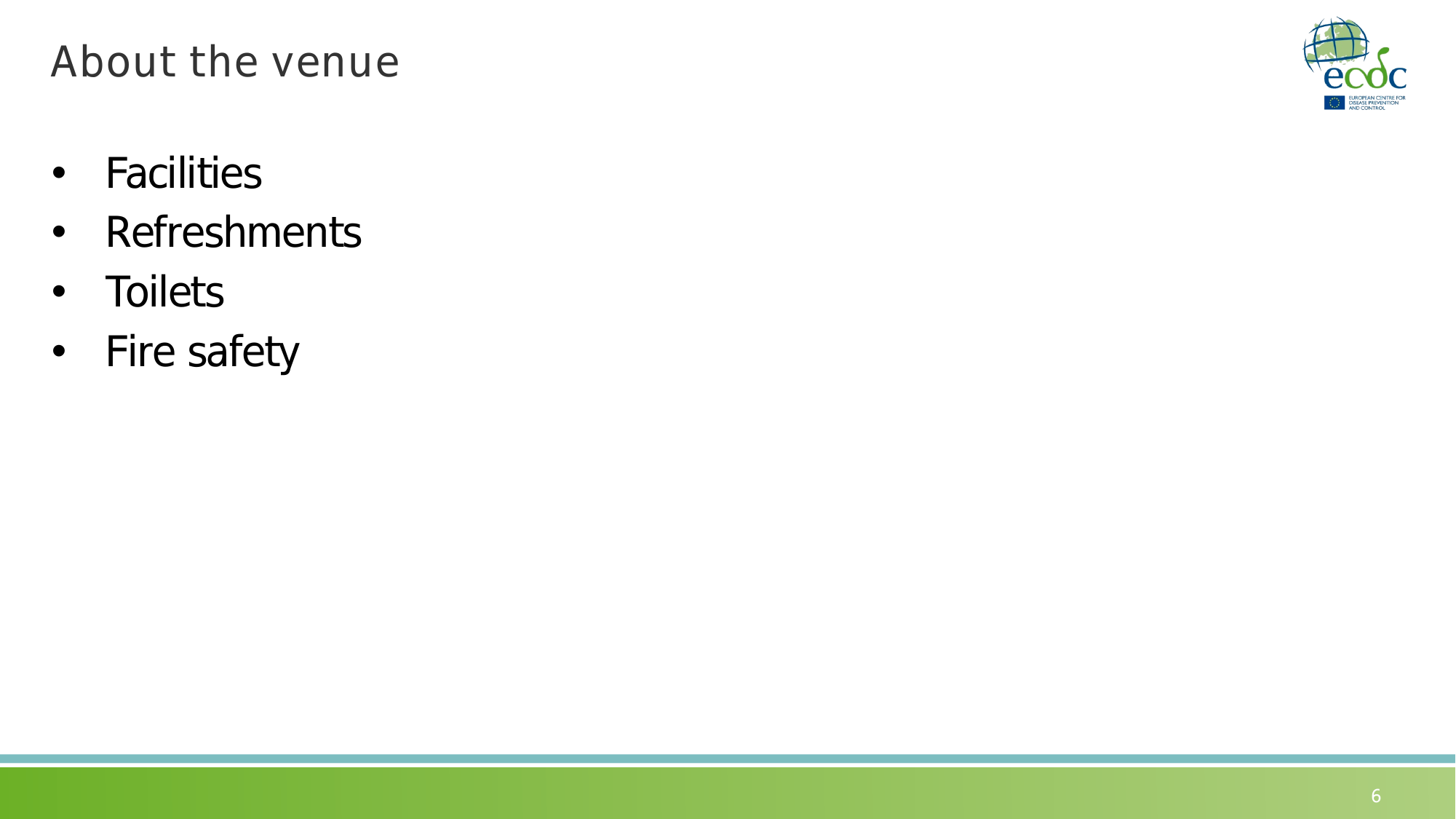

# About the venue
Facilities
Refreshments
Toilets
Fire safety

6